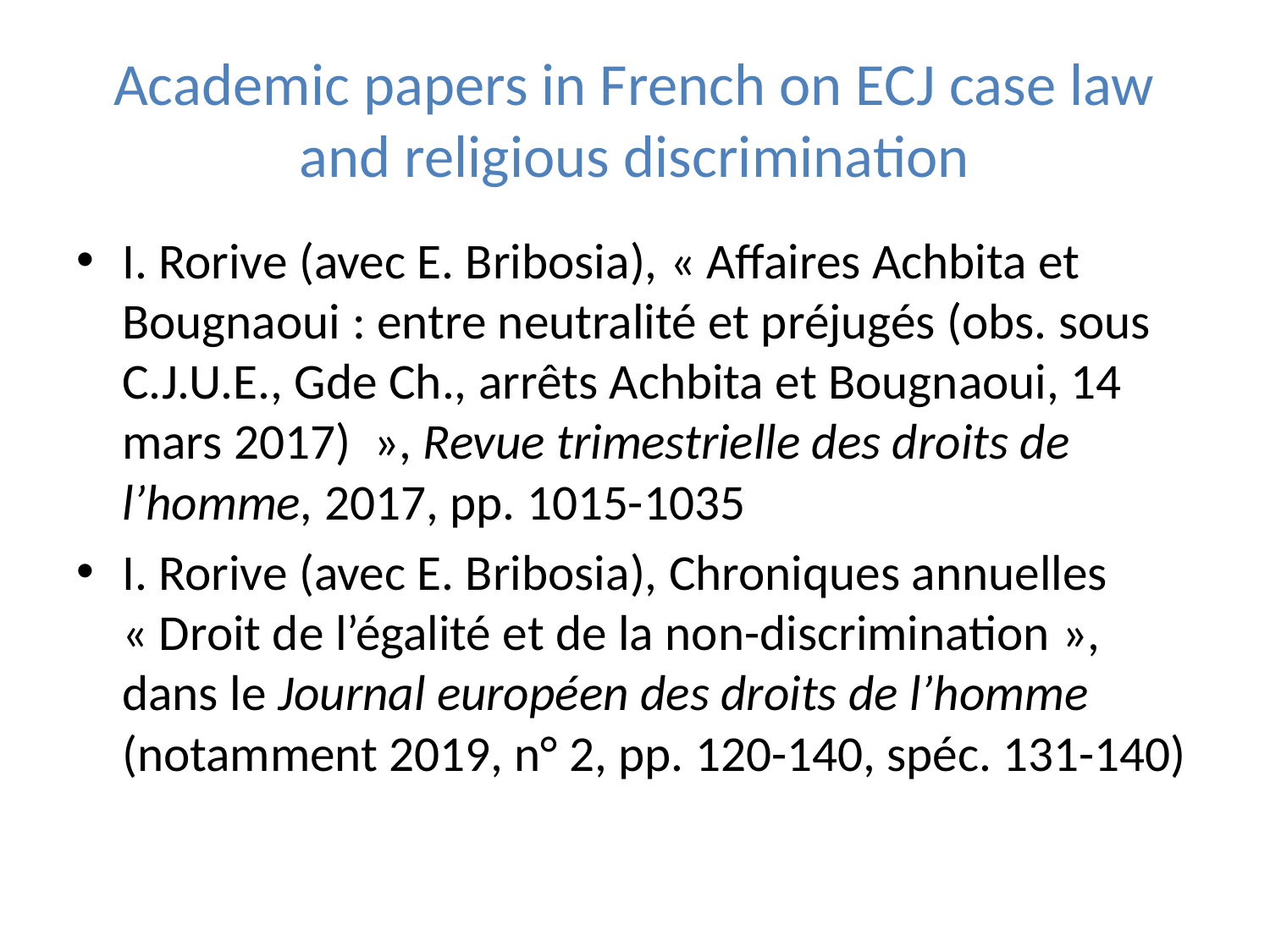

# Academic papers in French on ECJ case law and religious discrimination
I. Rorive (avec E. Bribosia), « Affaires Achbita et Bougnaoui : entre neutralité et préjugés (obs. sous C.J.U.E., Gde Ch., arrêts Achbita et Bougnaoui, 14 mars 2017)  », Revue trimestrielle des droits de l’homme, 2017, pp. 1015-1035
I. Rorive (avec E. Bribosia), Chroniques annuelles « Droit de l’égalité et de la non-discrimination », dans le Journal européen des droits de l’homme (notamment 2019, n° 2, pp. 120-140, spéc. 131-140)